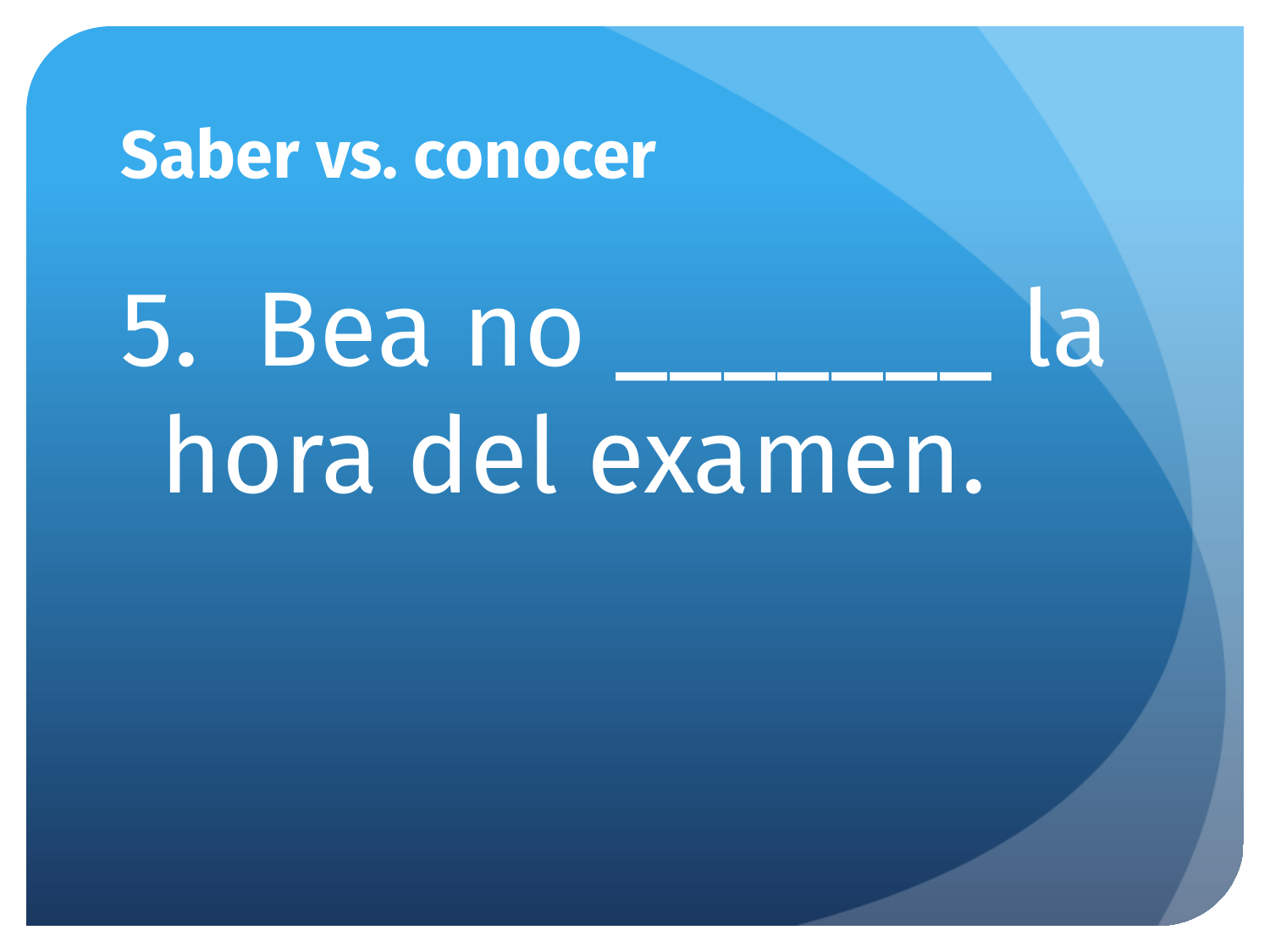

# Saber vs. conocer
5.  Bea no _______ la hora del examen.